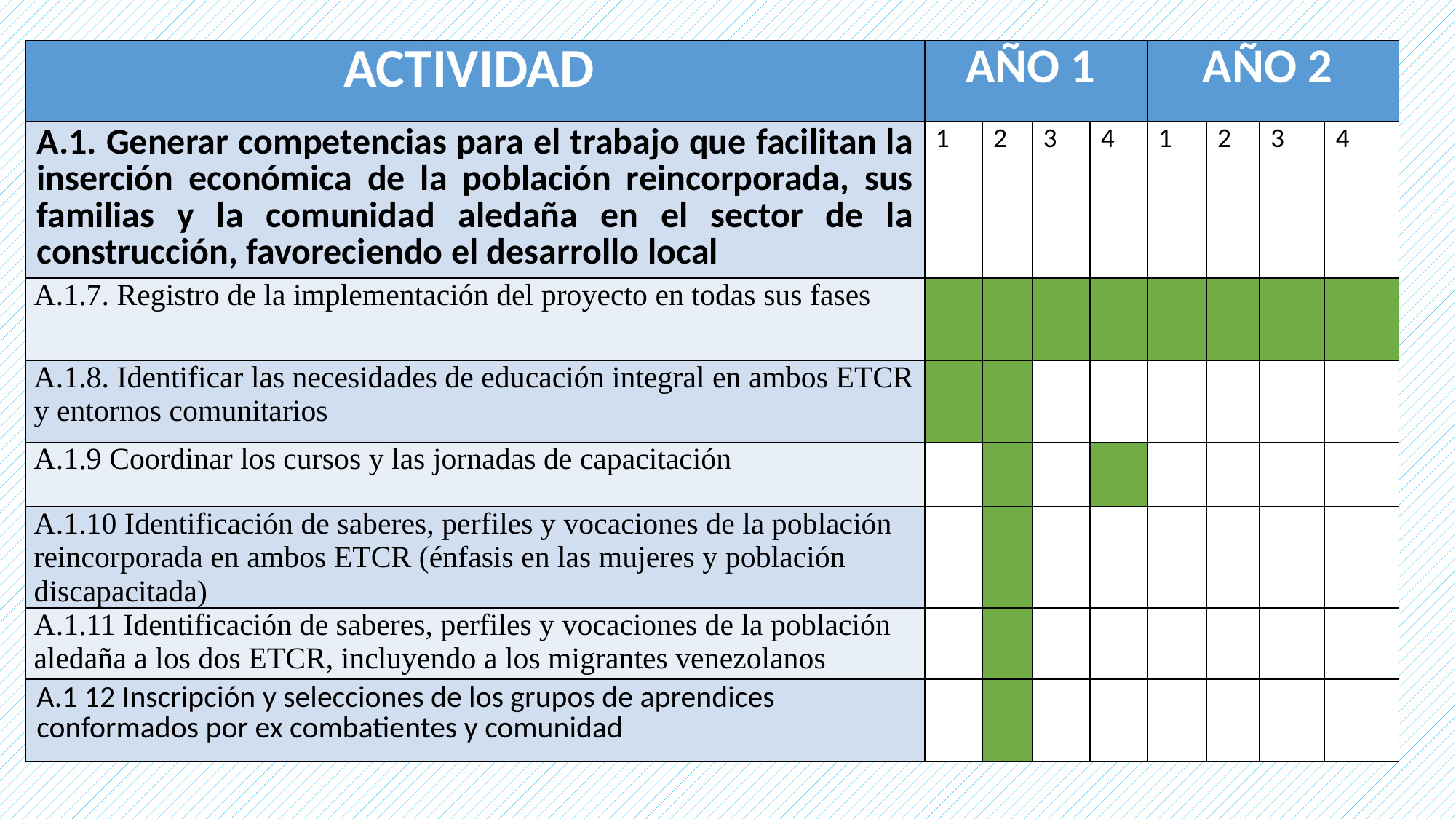

| ACTIVIDAD | AÑO 1 |  |  |  | AÑO 2 |  |  |  |
| --- | --- | --- | --- | --- | --- | --- | --- | --- |
| A.1. Generar competencias para el trabajo que facilitan la inserción económica de la población reincorporada, sus familias y la comunidad aledaña en el sector de la construcción, favoreciendo el desarrollo local | 1 | 2 | 3 | 4 | 1 | 2 | 3 | 4 |
| A.1.7. Registro de la implementación del proyecto en todas sus fases |  |  |  |  |  |  |  |  |
| A.1.8. Identificar las necesidades de educación integral en ambos ETCR y entornos comunitarios |  |  |  |  |  |  |  |  |
| A.1.9 Coordinar los cursos y las jornadas de capacitación |  |  |  |  |  |  |  |  |
| A.1.10 Identificación de saberes, perfiles y vocaciones de la población reincorporada en ambos ETCR (énfasis en las mujeres y población discapacitada) |  |  |  |  |  |  |  |  |
| A.1.11 Identificación de saberes, perfiles y vocaciones de la población aledaña a los dos ETCR, incluyendo a los migrantes venezolanos |  |  |  |  |  |  |  |  |
| A.1 12 Inscripción y selecciones de los grupos de aprendices conformados por ex combatientes y comunidad |  |  |  |  |  |  |  |  |